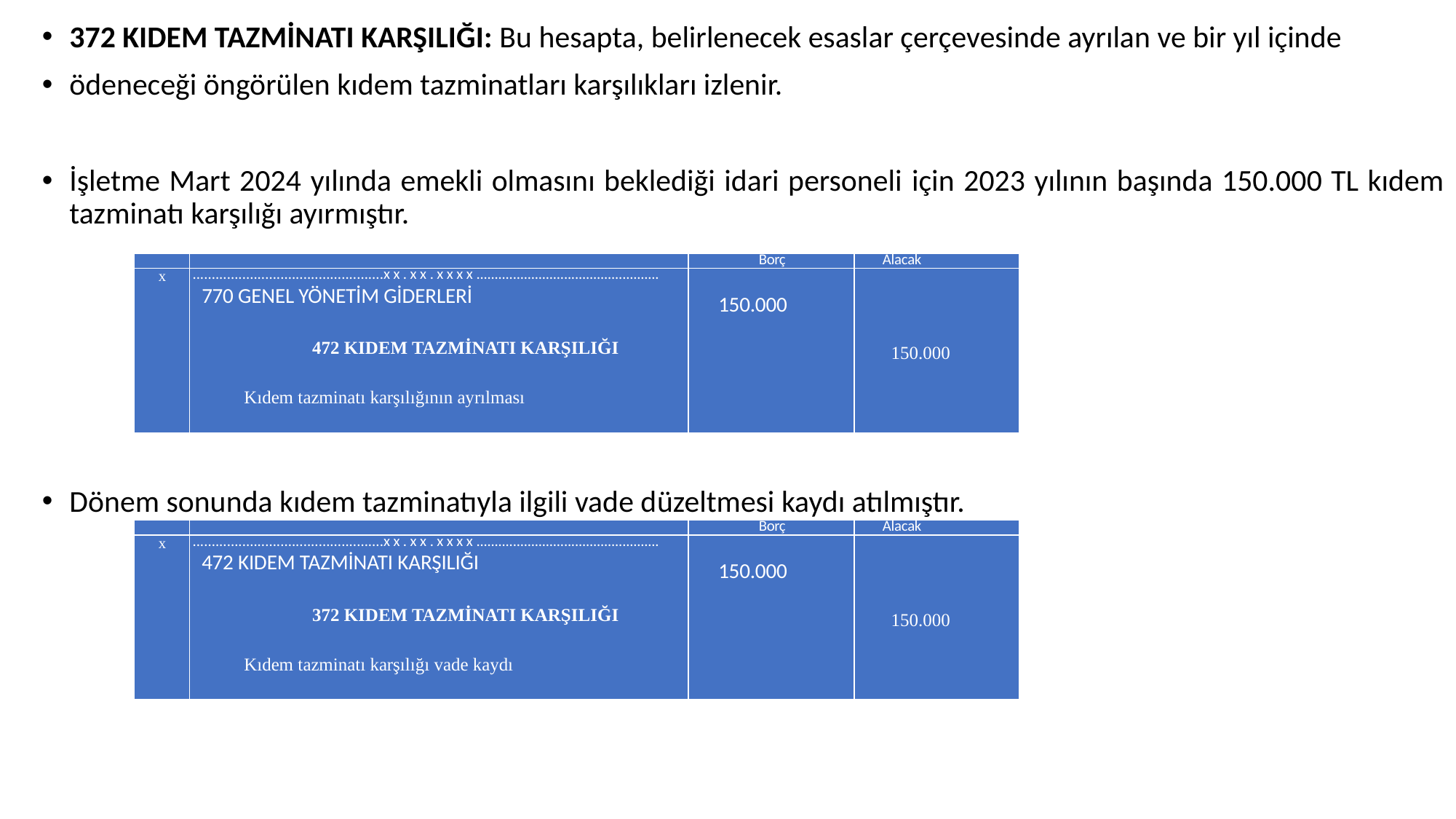

372 KIDEM TAZMİNATI KARŞILIĞI: Bu hesapta, belirlenecek esaslar çerçevesinde ayrılan ve bir yıl içinde
ödeneceği öngörülen kıdem tazminatları karşılıkları izlenir.

İşletme Mart 2024 yılında emekli olmasını beklediği idari personeli için 2023 yılının başında 150.000 TL kıdem tazminatı karşılığı ayırmıştır.

Dönem sonunda kıdem tazminatıyla ilgili vade düzeltmesi kaydı atılmıştır.
|  |  | Borç | Alacak |
| --- | --- | --- | --- |
| x | ..................................................xx.xx.xxxx.................................................. 770 GENEL YÖNETİM GİDERLERİ 472 KIDEM TAZMİNATI KARŞILIĞI Kıdem tazminatı karşılığının ayrılması | 150.000 | 150.000 |
|  |  | Borç | Alacak |
| --- | --- | --- | --- |
| x | ..................................................xx.xx.xxxx.................................................. 472 KIDEM TAZMİNATI KARŞILIĞI 372 KIDEM TAZMİNATI KARŞILIĞI Kıdem tazminatı karşılığı vade kaydı | 150.000 | 150.000 |